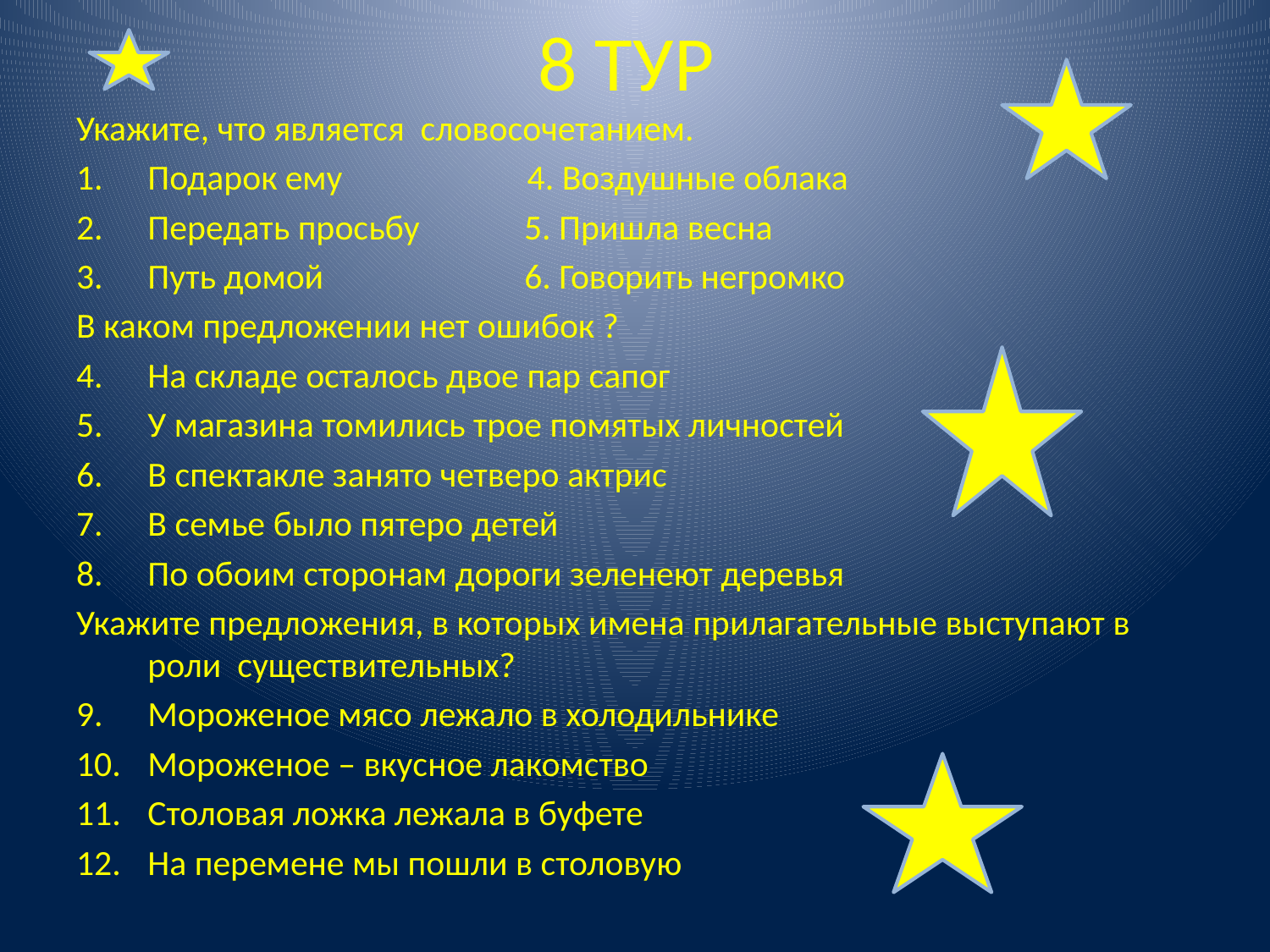

# 8 ТУР

Укажите, что является  словосочетанием.
Подарок ему                       4. Воздушные облака
Передать просьбу             5. Пришла весна
Путь домой                         6. Говорить негромко
В каком предложении нет ошибок ?
На складе осталось двое пар сапог
У магазина томились трое помятых личностей
В спектакле занято четверо актрис
В семье было пятеро детей
По обоим сторонам дороги зеленеют деревья
Укажите предложения, в которых имена прилагательные выступают в роли  существительных?
Мороженое мясо лежало в холодильнике
Мороженое – вкусное лакомство
Столовая ложка лежала в буфете
На перемене мы пошли в столовую